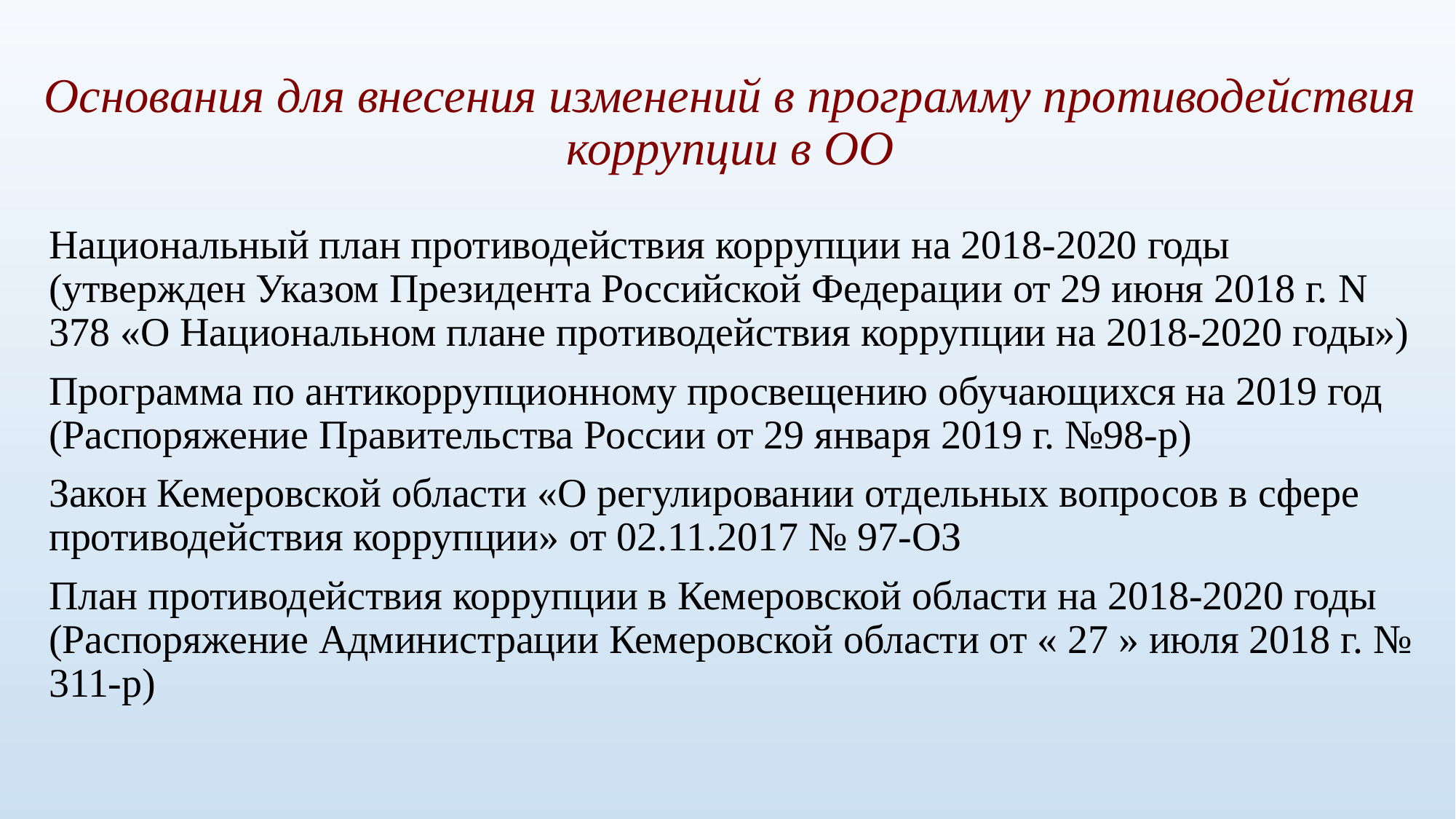

# Основания для внесения изменений в программу противодействия коррупции в ОО
Национальный план противодействия коррупции на 2018-2020 годы (утвержден Указом Президента Российской Федерации от 29 июня 2018 г. N 378 «О Национальном плане противодействия коррупции на 2018-2020 годы»)
Программа по антикоррупционному просвещению обучающихся на 2019 год (Распоряжение Правительства России от 29 января 2019 г. №98-р)
Закон Кемеровской области «О регулировании отдельных вопросов в сфере противодействия коррупции» от 02.11.2017 № 97-ОЗ
План противодействия коррупции в Кемеровской области на 2018-2020 годы (Распоряжение Администрации Кемеровской области от « 27 » июля 2018 г. № 311-р)